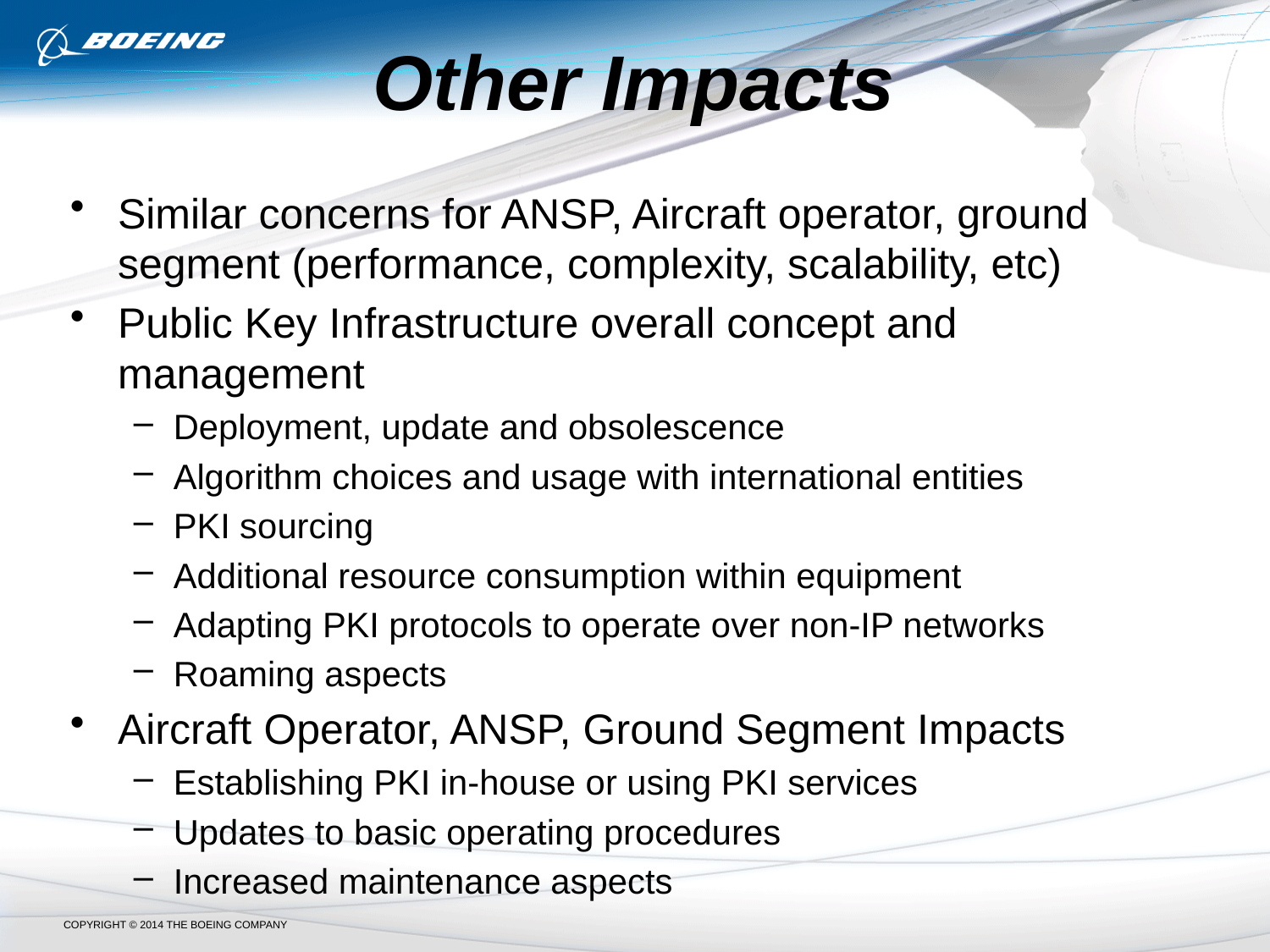

# Other Impacts
Similar concerns for ANSP, Aircraft operator, ground segment (performance, complexity, scalability, etc)
Public Key Infrastructure overall concept and management
Deployment, update and obsolescence
Algorithm choices and usage with international entities
PKI sourcing
Additional resource consumption within equipment
Adapting PKI protocols to operate over non-IP networks
Roaming aspects
Aircraft Operator, ANSP, Ground Segment Impacts
Establishing PKI in-house or using PKI services
Updates to basic operating procedures
Increased maintenance aspects